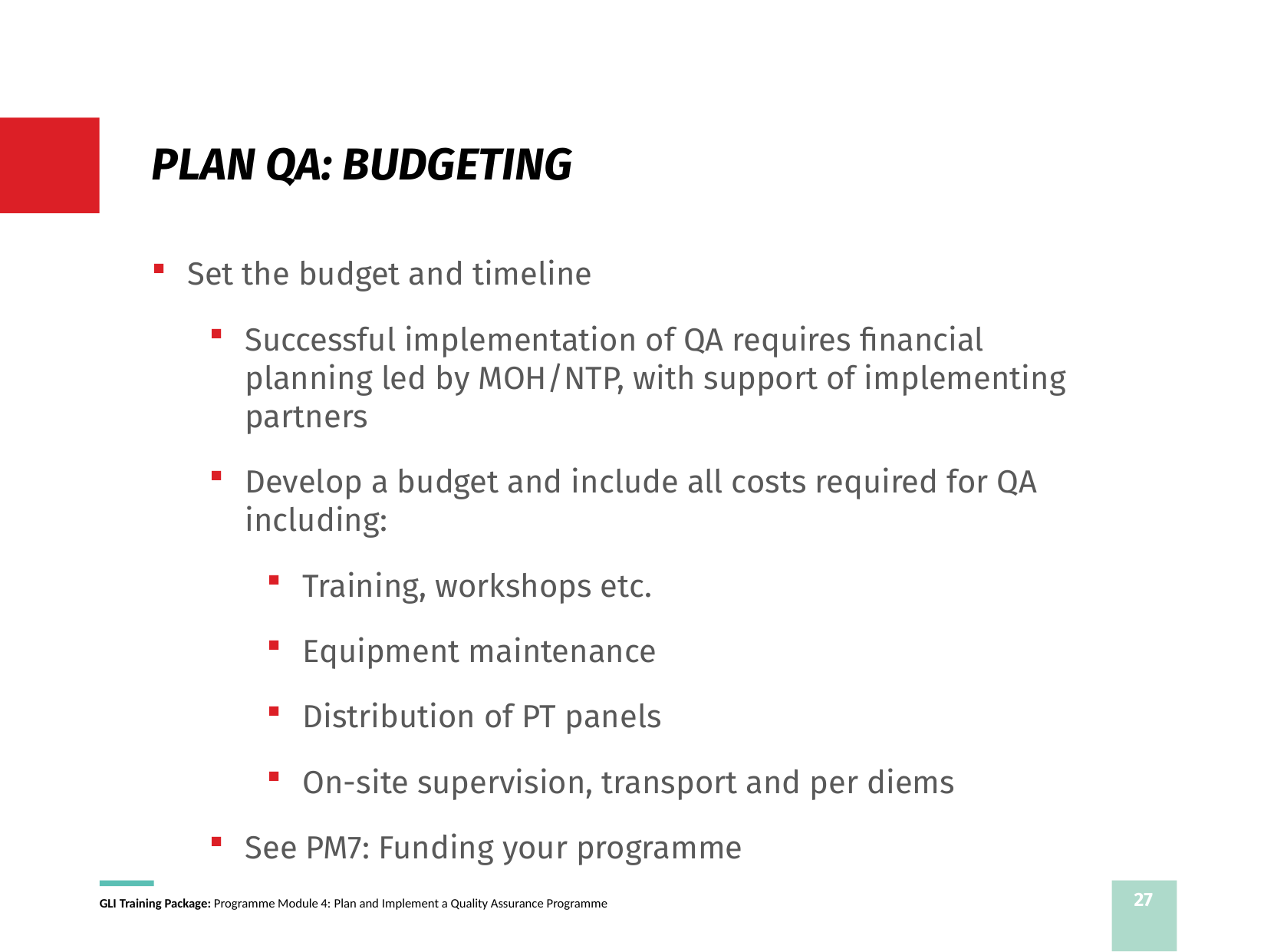

# PLAN QA: BUDGETING
Set the budget and timeline
Successful implementation of QA requires financial planning led by MOH/NTP, with support of implementing partners
Develop a budget and include all costs required for QA including:
Training, workshops etc.
Equipment maintenance
Distribution of PT panels
On-site supervision, transport and per diems
See PM7: Funding your programme